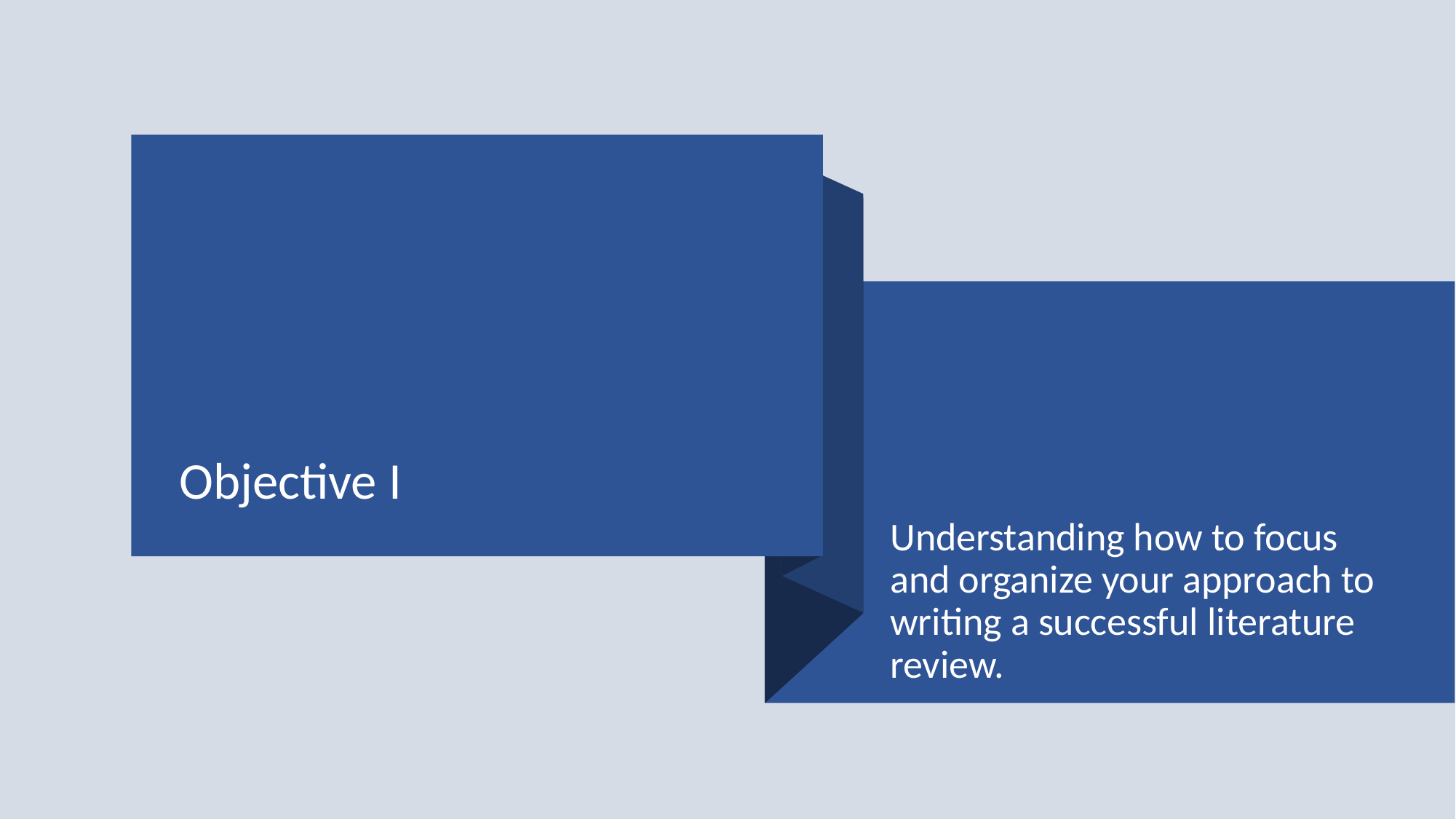

# Objective I

Understanding how to focus and organize your approach to writing a successful literature review.